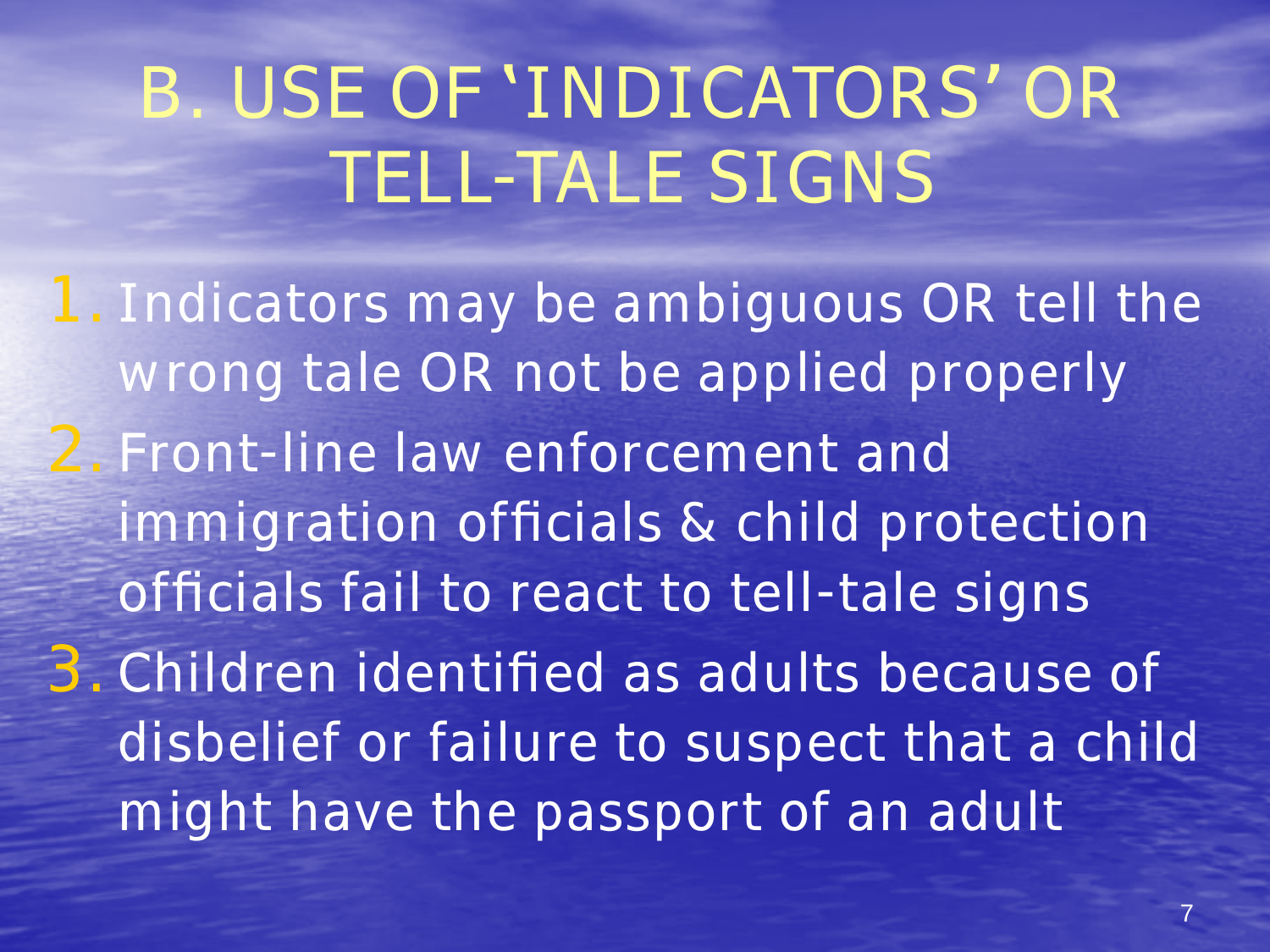

# B. USE OF ‘INDICATORS’ OR TELL-TALE SIGNS
Indicators may be ambiguous OR tell the wrong tale OR not be applied properly
Front-line law enforcement and immigration officials & child protection officials fail to react to tell-tale signs
Children identified as adults because of disbelief or failure to suspect that a child might have the passport of an adult

7